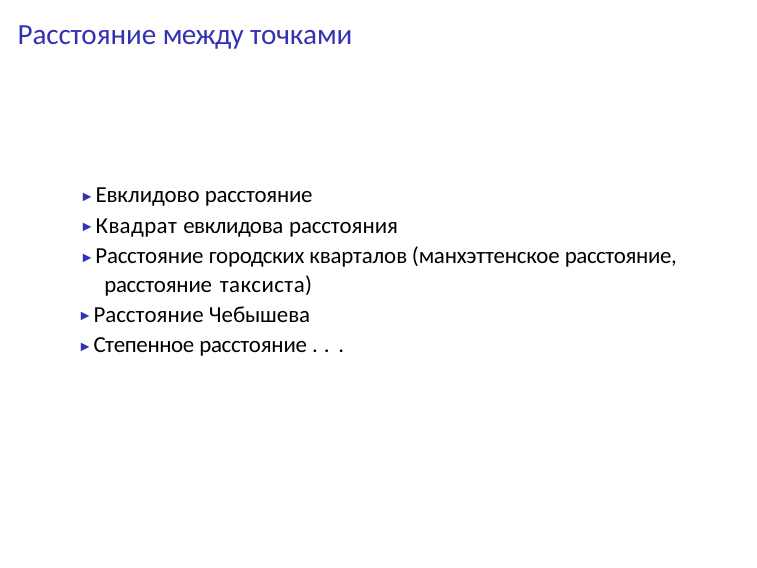

# Расстояние между точками
► Евклидово расстояние
► Квадрат евклидова расстояния
► Расстояние городских кварталов (манхэттенское расстояние,  расстояние таксиста)
► Расстояние Чебышева
► Степенное расстояние . . .